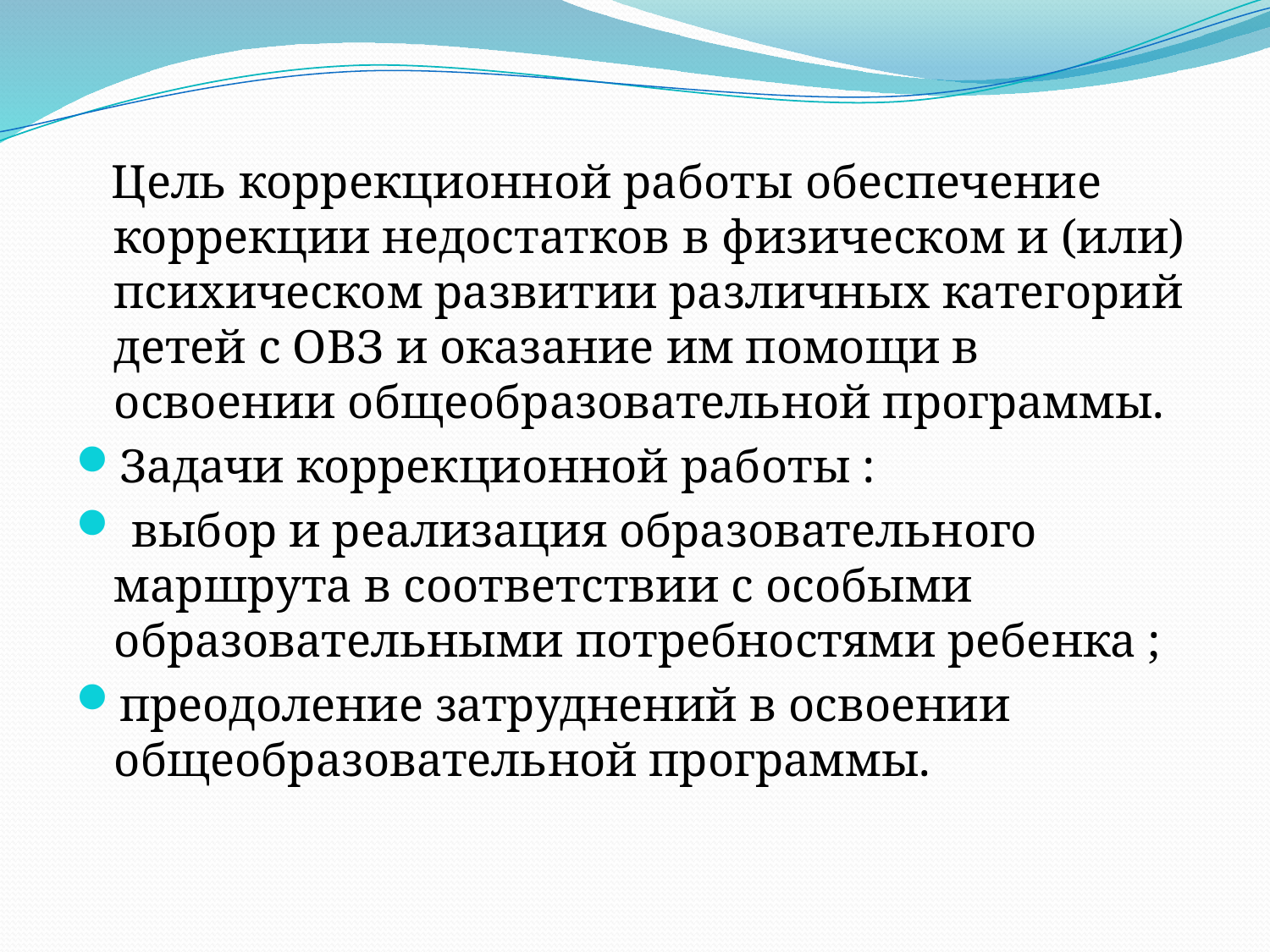

Цель коррекционной работы обеспечение коррекции недостатков в физическом и (или) психическом развитии различных категорий детей с ОВЗ и оказание им помощи в освоении общеобразовательной программы.
Задачи коррекционной работы :
 выбор и реализация образовательного маршрута в соответствии с особыми образовательными потребностями ребенка ;
преодоление затруднений в освоении общеобразовательной программы.